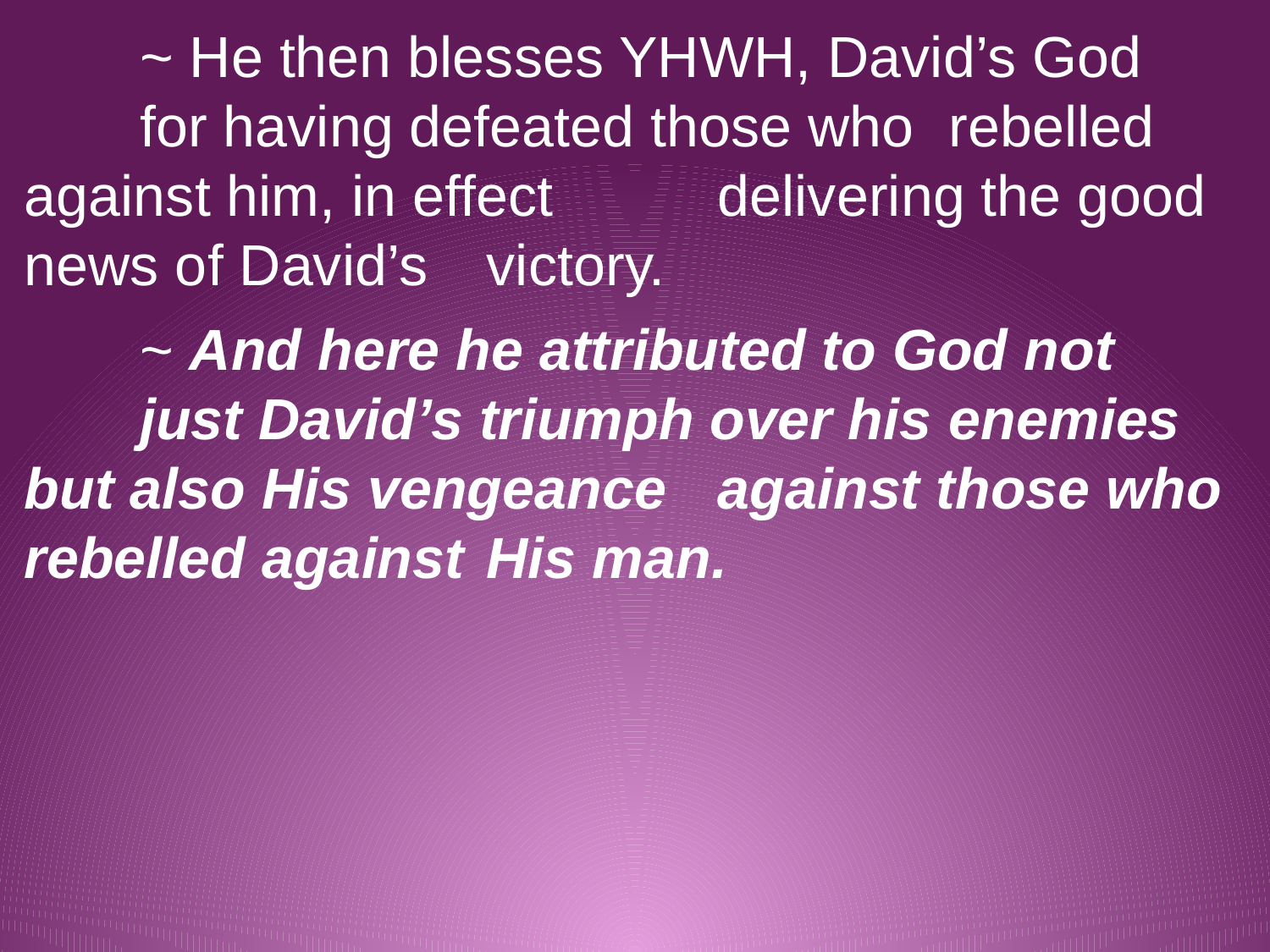

~ He then blesses YHWH, David’s God 					for having defeated those who 							rebelled against him, in effect 							delivering the good news of David’s 					victory.
		~ And here he attributed to God not 						just David’s triumph over his 						enemies but also His vengeance 						against those who rebelled against 					His man.